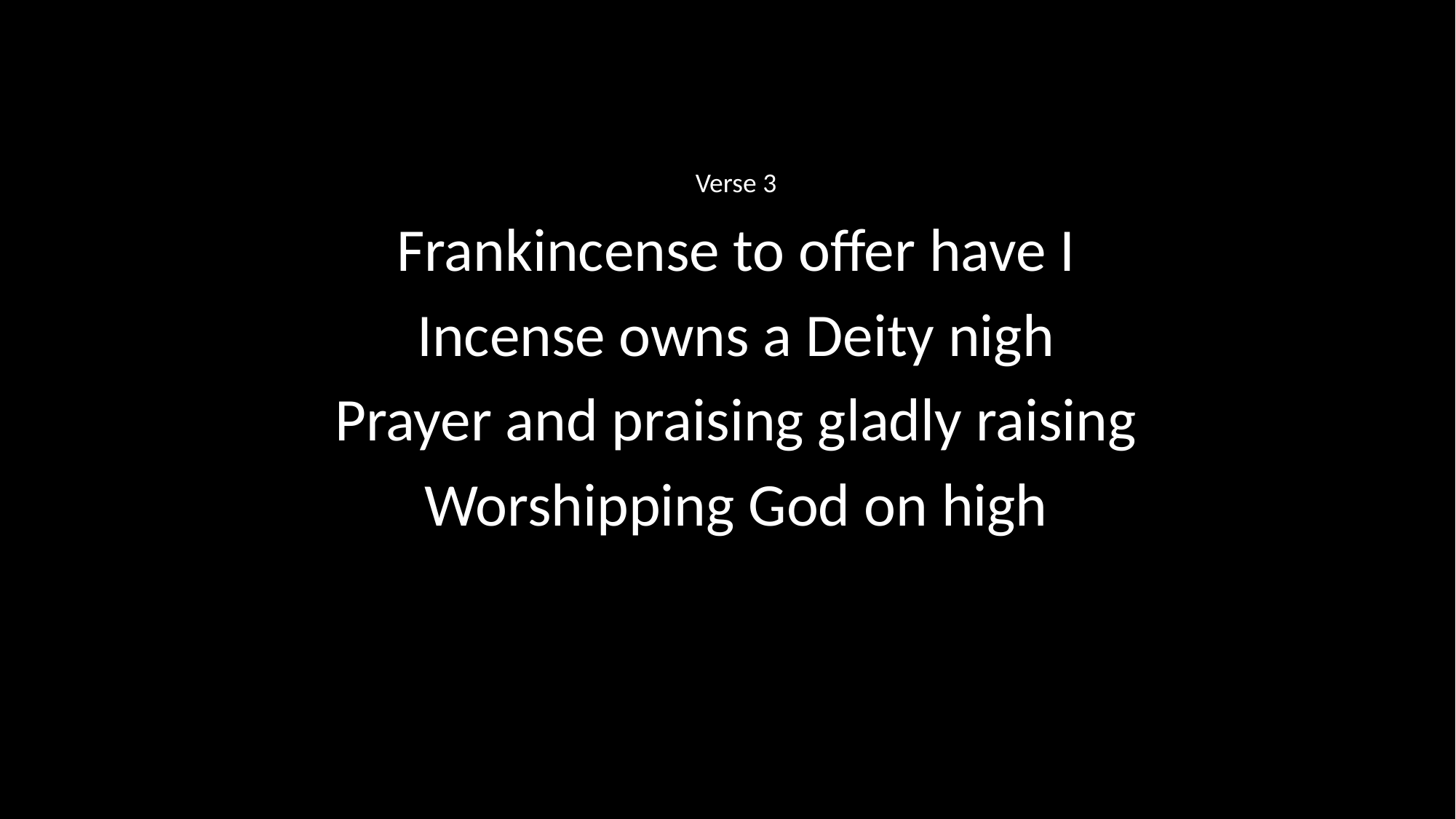

Verse 3
Frankincense to offer have I
Incense owns a Deity nigh
Prayer and praising gladly raising
Worshipping God on high